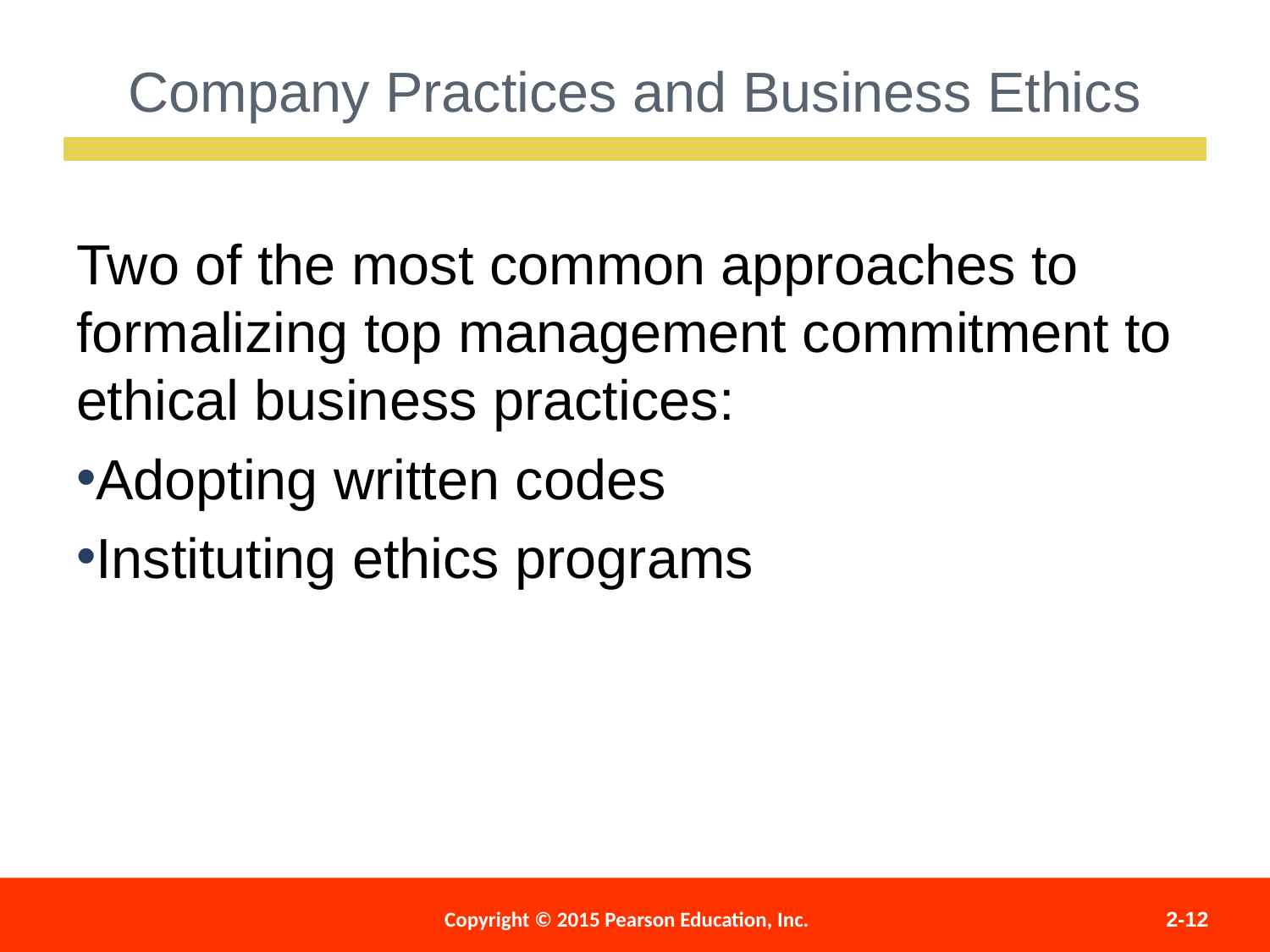

Company Practices and Business Ethics
Two of the most common approaches to formalizing top management commitment to ethical business practices:
Adopting written codes
Instituting ethics programs